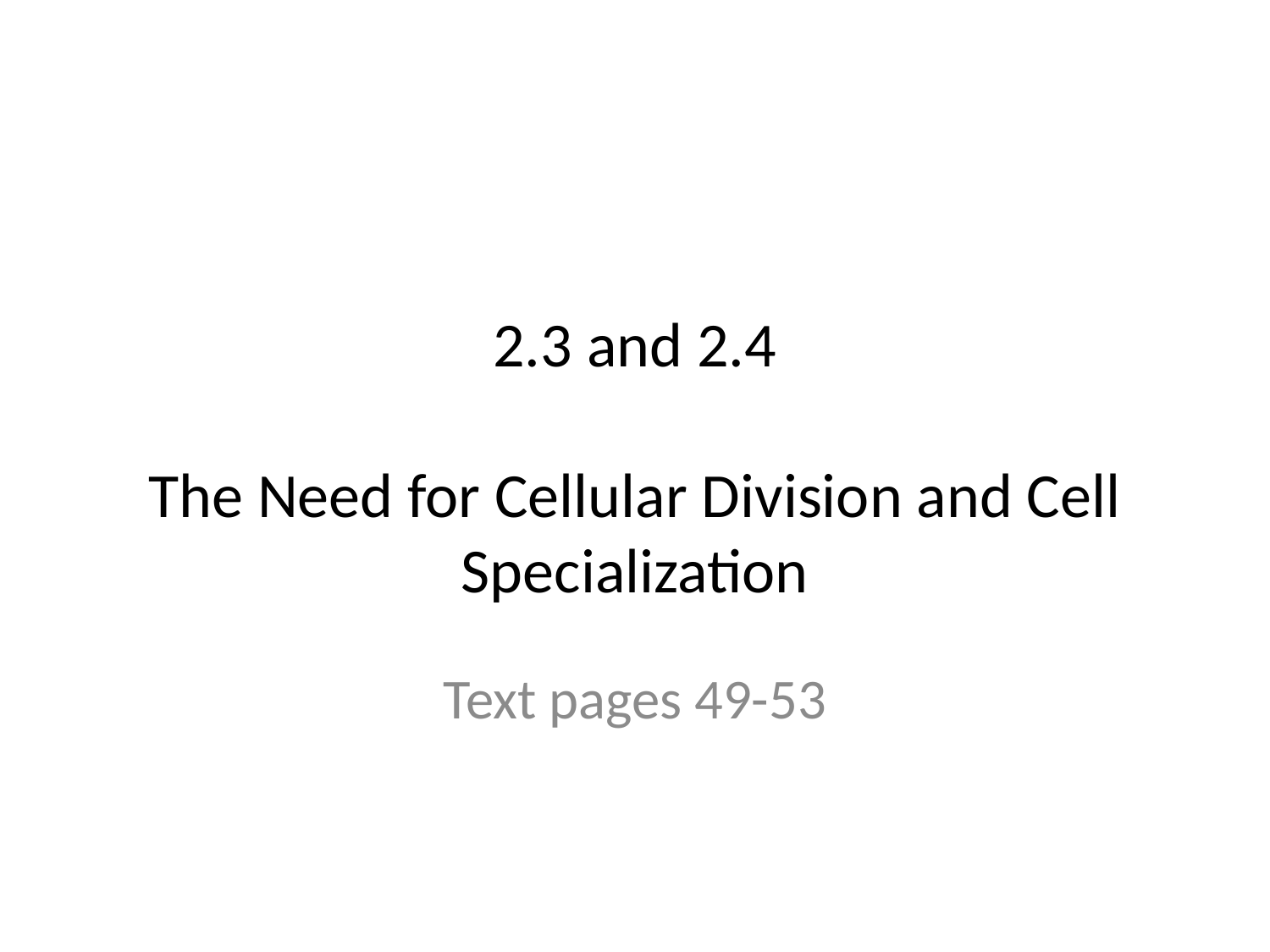

# 2.3 and 2.4 The Need for Cellular Division and Cell Specialization
Text pages 49-53